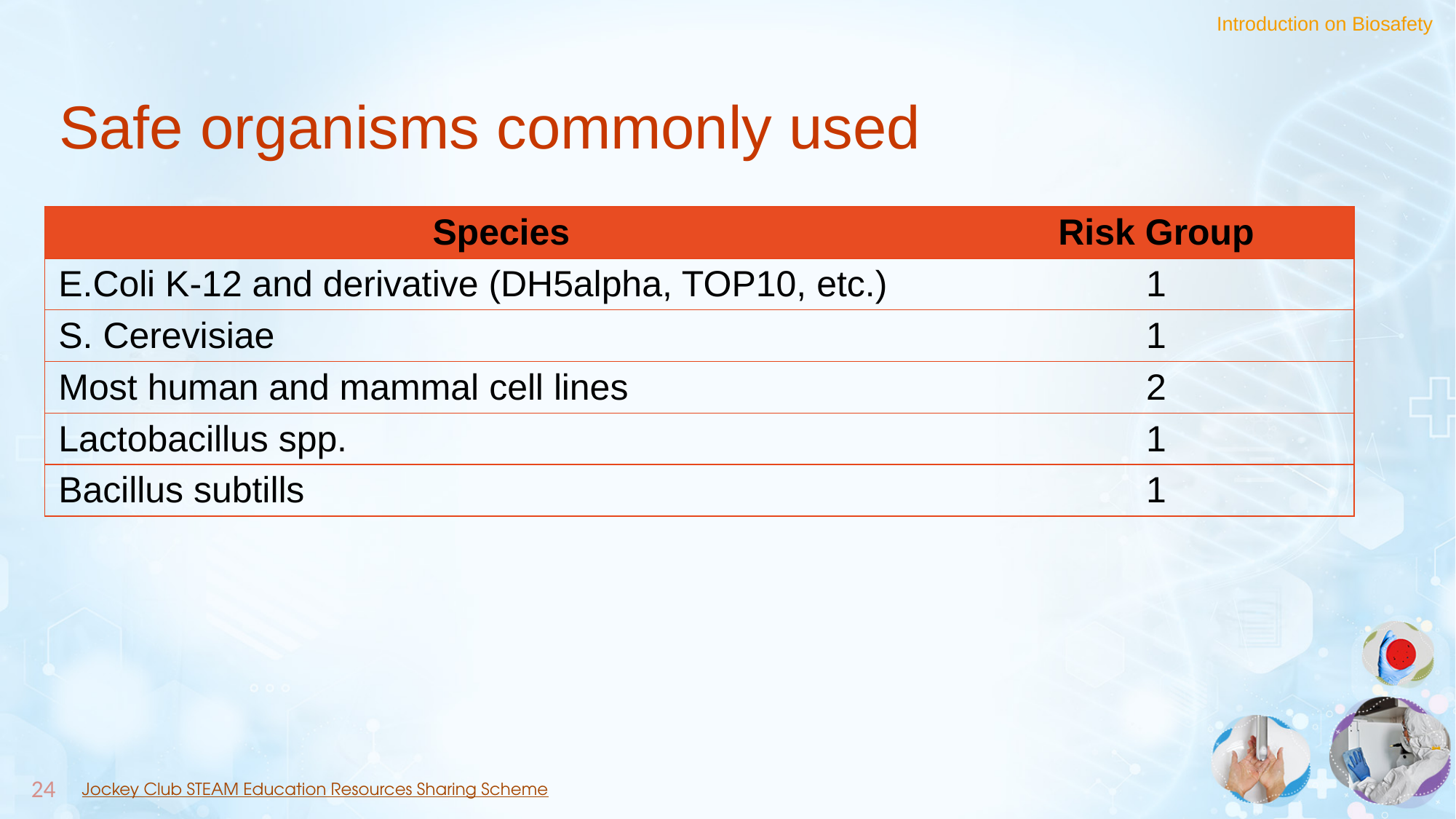

# Safe organisms commonly used
| Species | Risk Group |
| --- | --- |
| E.Coli K-12 and derivative (DH5alpha, TOP10, etc.) | 1 |
| S. Cerevisiae | 1 |
| Most human and mammal cell lines | 2 |
| Lactobacillus spp. | 1 |
| Bacillus subtills | 1 |
24